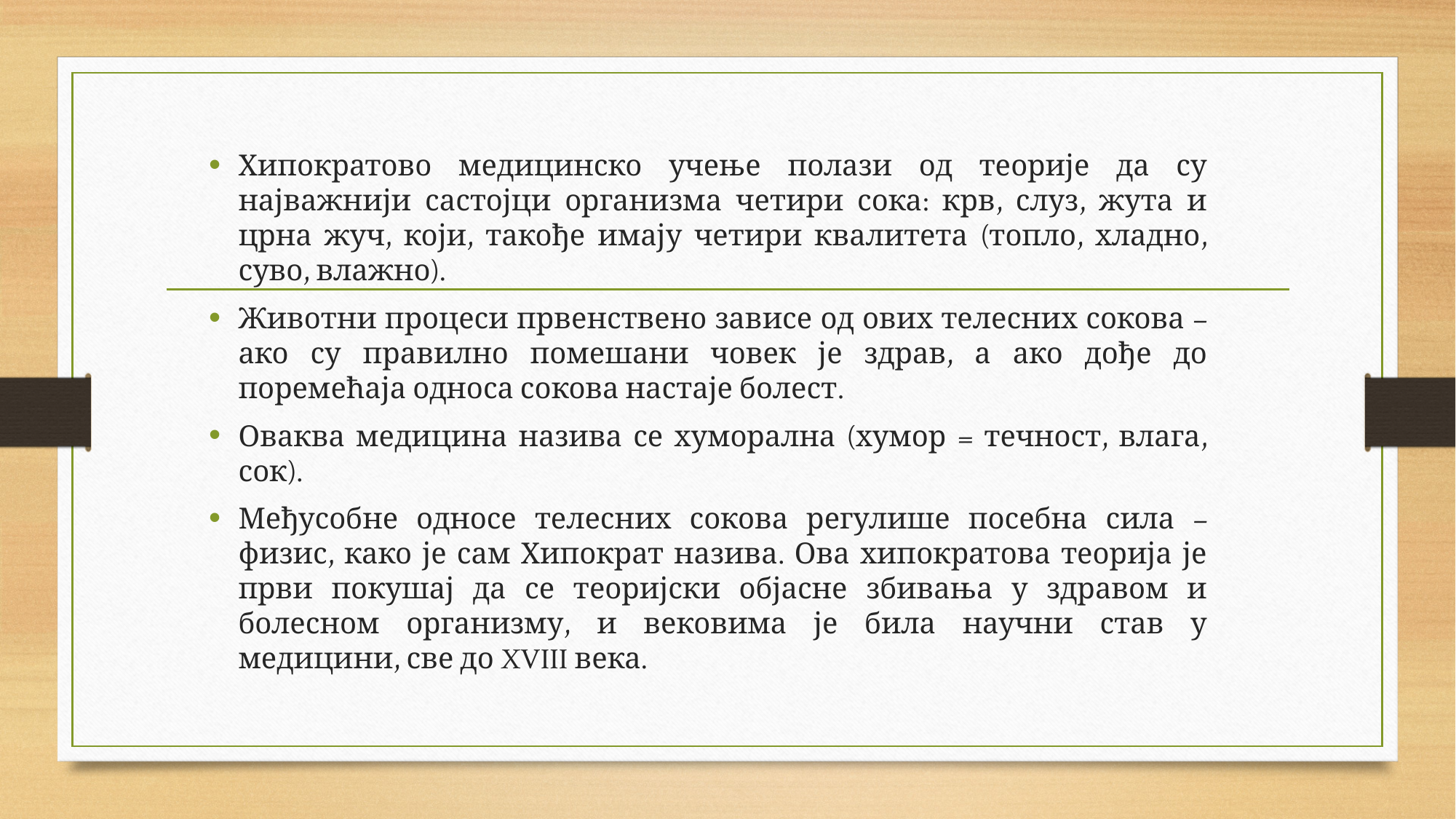

Хипократово медицинско учење полази од теорије да су најважнији састојци организма четири сока: крв, слуз, жута и црна жуч, који, такође имају четири квалитета (топло, хладно, суво, влажно).
Животни процеси првенствено зависе од ових телесних сокова – ако су правилно помешани човек је здрав, а ако дође до поремећаја односа сокова настаје болест.
Оваква медицина назива се хуморална (хумор = течност, влага, сок).
Међусобне односе телесних сокова регулише посебна сила – физис, како је сам Хипократ назива. Ова хипократова теорија је први покушај да се теоријски објасне збивања у здравом и болесном организму, и вековима је била научни став у медицини, све до XVIII века.